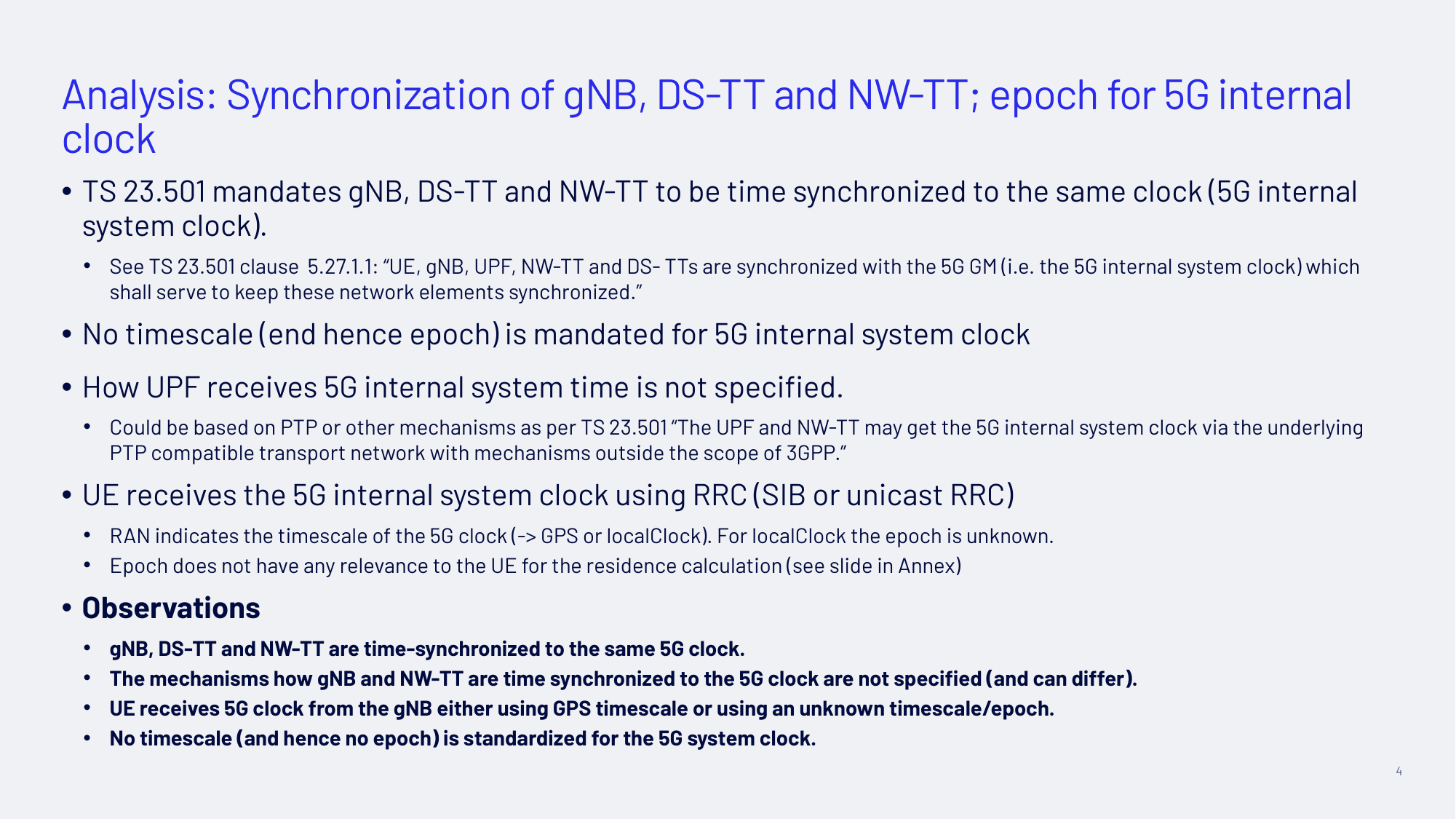

# Analysis: Synchronization of gNB, DS-TT and NW-TT; epoch for 5G internal clock
TS 23.501 mandates gNB, DS-TT and NW-TT to be time synchronized to the same clock (5G internal system clock).
See TS 23.501 clause  5.27.1.1: “UE, gNB, UPF, NW-TT and DS- TTs are synchronized with the 5G GM (i.e. the 5G internal system clock) which shall serve to keep these network elements synchronized.”
No timescale (end hence epoch) is mandated for 5G internal system clock
How UPF receives 5G internal system time is not specified.
Could be based on PTP or other mechanisms as per TS 23.501 “The UPF and NW-TT may get the 5G internal system clock via the underlying PTP compatible transport network with mechanisms outside the scope of 3GPP.”
UE receives the 5G internal system clock using RRC (SIB or unicast RRC)
RAN indicates the timescale of the 5G clock (-> GPS or localClock). For localClock the epoch is unknown.
Epoch does not have any relevance to the UE for the residence calculation (see slide in Annex)
Observations
gNB, DS-TT and NW-TT are time-synchronized to the same 5G clock.
The mechanisms how gNB and NW-TT are time synchronized to the 5G clock are not specified (and can differ).
UE receives 5G clock from the gNB either using GPS timescale or using an unknown timescale/epoch.
No timescale (and hence no epoch) is standardized for the 5G system clock.